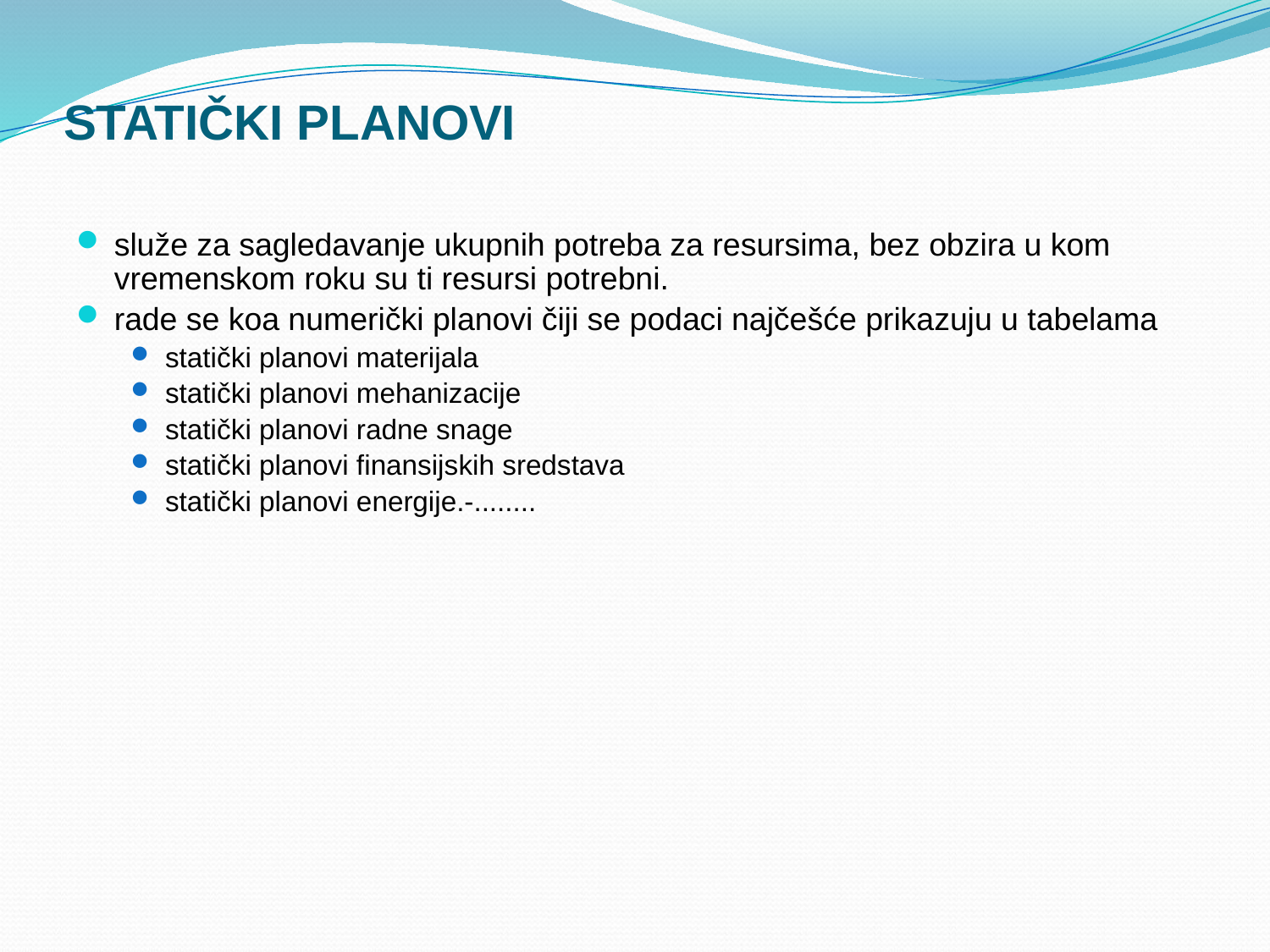

# STATIČKI PLANOVI
služe za sagledavanje ukupnih potreba za resursima, bez obzira u kom vremenskom roku su ti resursi potrebni.
rade se koa numerički planovi čiji se podaci najčešće prikazuju u tabelama
statički planovi materijala
statički planovi mehanizacije
statički planovi radne snage
statički planovi finansijskih sredstava
statički planovi energije.-........